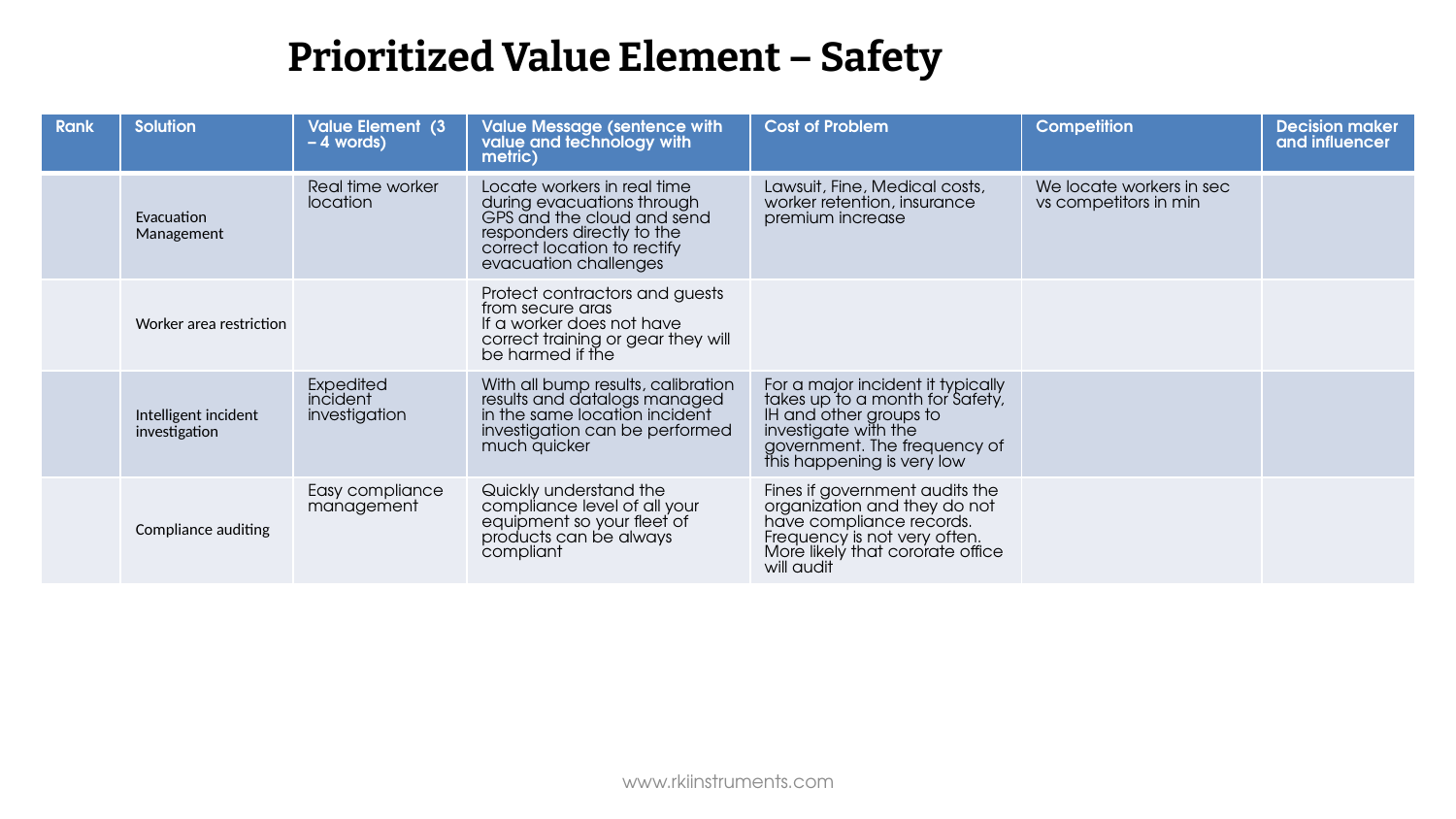

# Prioritized Value Element – Safety
| Rank | Solution | Value Element (3 – 4 words) | Value Message (sentence with value and technology with metric) | Cost of Problem | Competition | Decision maker and influencer |
| --- | --- | --- | --- | --- | --- | --- |
|  | Evacuation Management | Real time worker location | Locate workers in real time during evacuations through GPS and the cloud and send responders directly to the correct location to rectify evacuation challenges | Lawsuit, Fine, Medical costs, worker retention, insurance premium increase | We locate workers in sec vs competitors in min |  |
|  | Worker area restriction |  | Protect contractors and guests from secure aras If a worker does not have correct training or gear they will be harmed if the |  |  |  |
|  | Intelligent incident investigation | Expedited incident investigation | With all bump results, calibration results and datalogs managed in the same location incident investigation can be performed much quicker | For a major incident it typically takes up to a month for Safety, IH and other groups to investigate with the government. The frequency of this happening is very low |  |  |
|  | Compliance auditing | Easy compliance management | Quickly understand the compliance level of all your equipment so your fleet of products can be always compliant | Fines if government audits the organization and they do not have compliance records. Frequency is not very often. More likely that cororate office will audit |  |  |
www.rkiinstruments.com